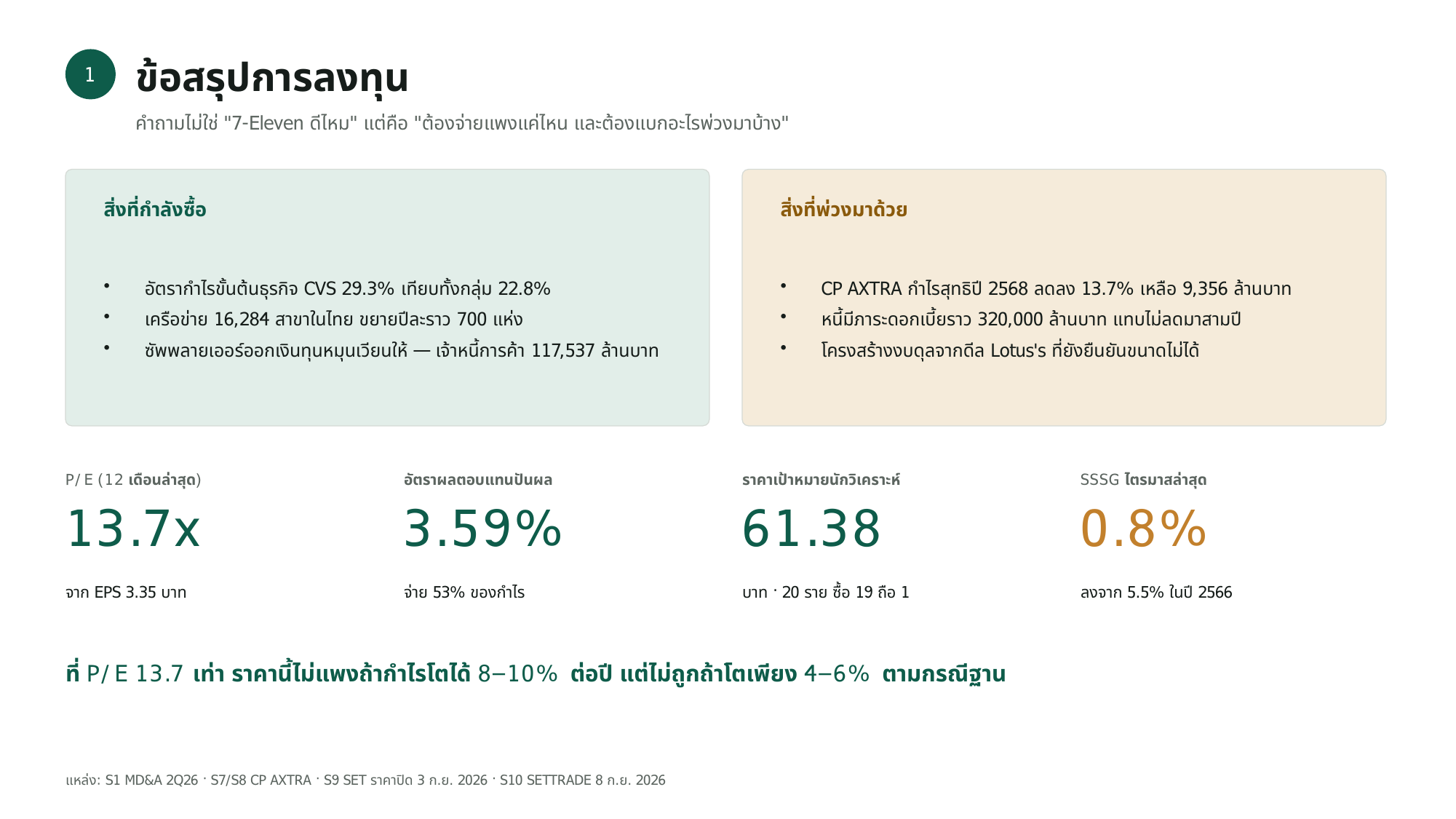

ข้อสรุปการลงทุน

1
คำถามไม่ใช่ "7-Eleven ดีไหม" แต่คือ "ต้องจ่ายแพงแค่ไหน และต้องแบกอะไรพ่วงมาบ้าง"

สิ่งที่กำลังซื้อ
สิ่งที่พ่วงมาด้วย
อัตรากำไรขั้นต้นธุรกิจ CVS 29.3% เทียบทั้งกลุ่ม 22.8%
เครือข่าย 16,284 สาขาในไทย ขยายปีละราว 700 แห่ง
ซัพพลายเออร์ออกเงินทุนหมุนเวียนให้ — เจ้าหนี้การค้า 117,537 ล้านบาท
CP AXTRA กำไรสุทธิปี 2568 ลดลง 13.7% เหลือ 9,356 ล้านบาท
หนี้มีภาระดอกเบี้ยราว 320,000 ล้านบาท แทบไม่ลดมาสามปี
โครงสร้างงบดุลจากดีล Lotus's ที่ยังยืนยันขนาดไม่ได้
P/E (12 เดือนล่าสุด)
อัตราผลตอบแทนปันผล
ราคาเป้าหมายนักวิเคราะห์
SSSG ไตรมาสล่าสุด
13.7x
3.59%
61.38
0.8%
จาก EPS 3.35 บาท
จ่าย 53% ของกำไร
บาท · 20 ราย ซื้อ 19 ถือ 1
ลงจาก 5.5% ในปี 2566
ที่ P/E 13.7 เท่า ราคานี้ไม่แพงถ้ากำไรโตได้ 8–10% ต่อปี แต่ไม่ถูกถ้าโตเพียง 4–6% ตามกรณีฐาน
แหล่ง: S1 MD&A 2Q26 · S7/S8 CP AXTRA · S9 SET ราคาปิด 3 ก.ย. 2026 · S10 SETTRADE 8 ก.ย. 2026